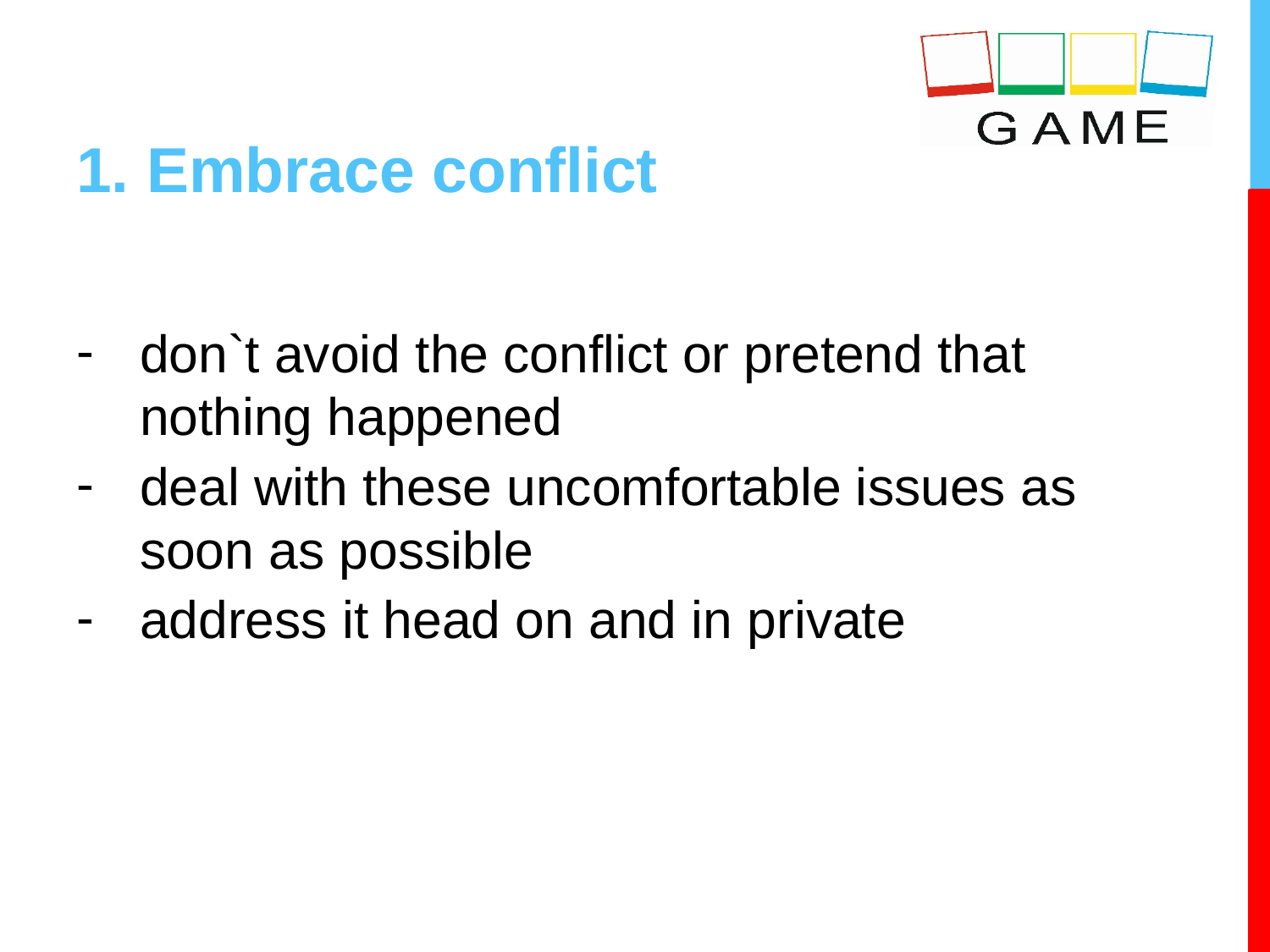

# 1. Embrace conflict

don`t avoid the conflict or pretend that nothing happened
deal with these uncomfortable issues as soon as possible
address it head on and in private